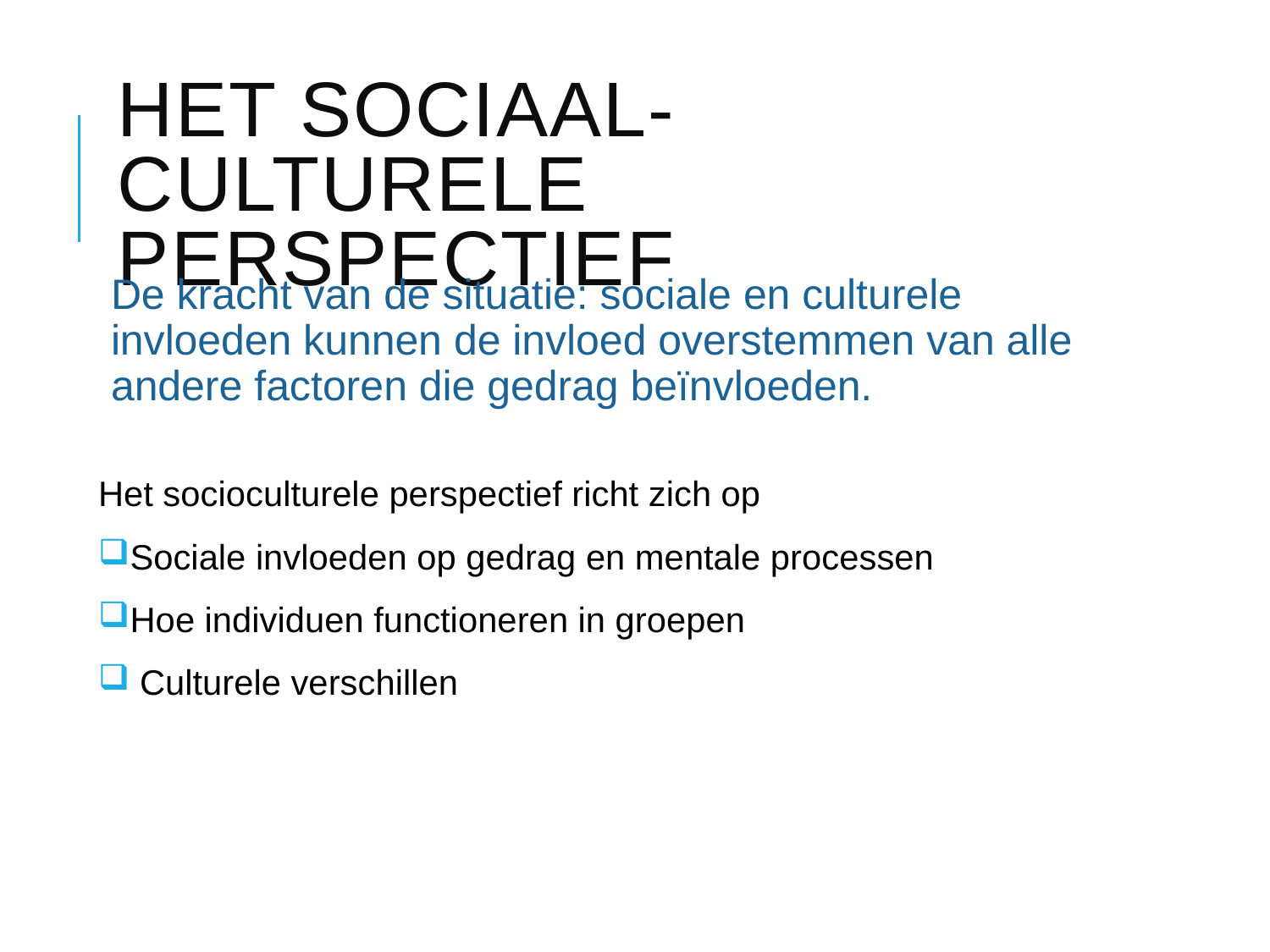

# Het Sociaal-culturele perspectief
De kracht van de situatie: sociale en culturele invloeden kunnen de invloed overstemmen van alle andere factoren die gedrag beïnvloeden.
Het socioculturele perspectief richt zich op
Sociale invloeden op gedrag en mentale processen
Hoe individuen functioneren in groepen
 Culturele verschillen